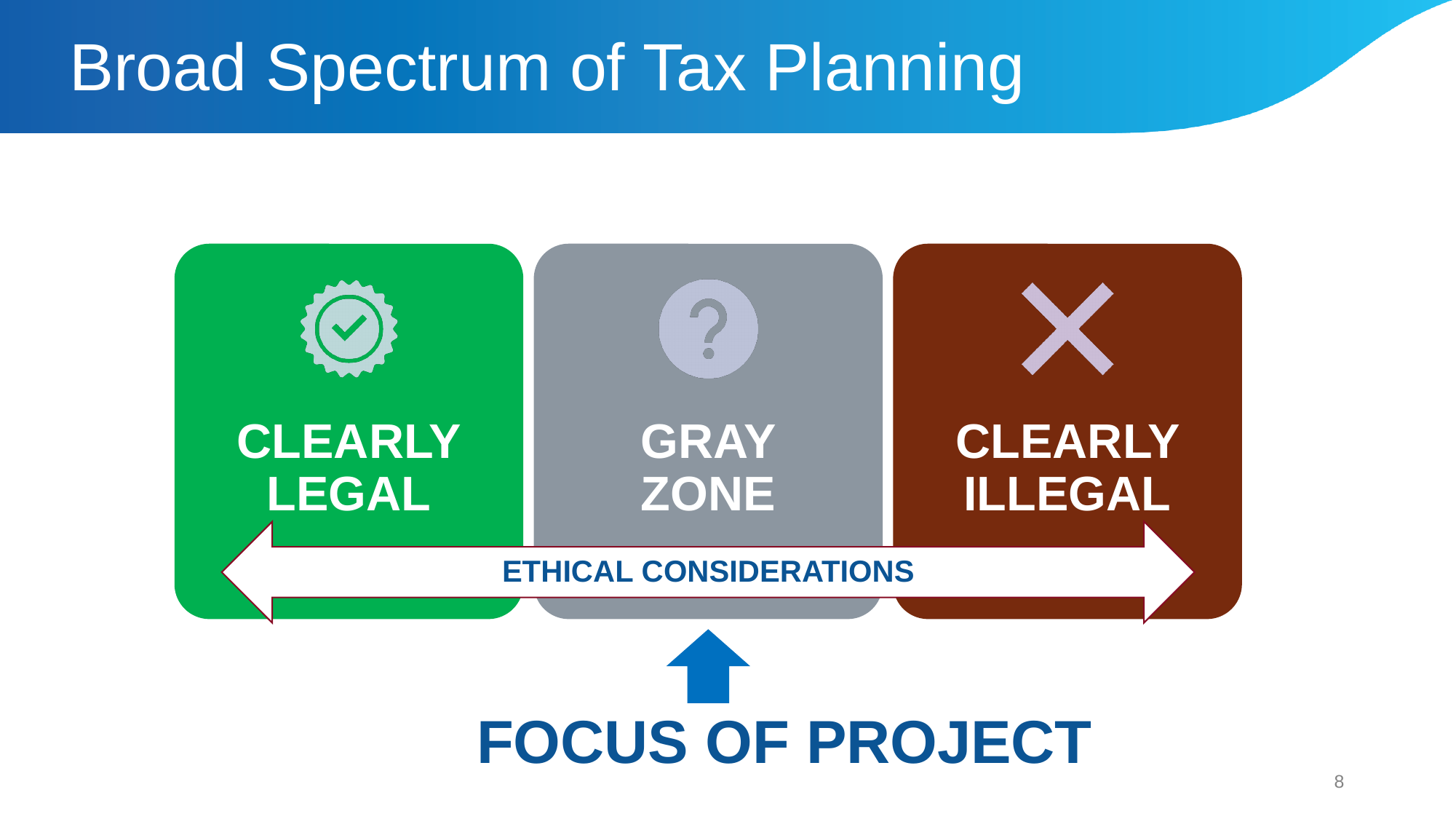

# Broad Spectrum of Tax Planning

CLEARLY LEGAL
GRAY ZONE
CLEARLY ILLEGAL
ETHICAL CONSIDERATIONS

FOCUS OF PROJECT
8